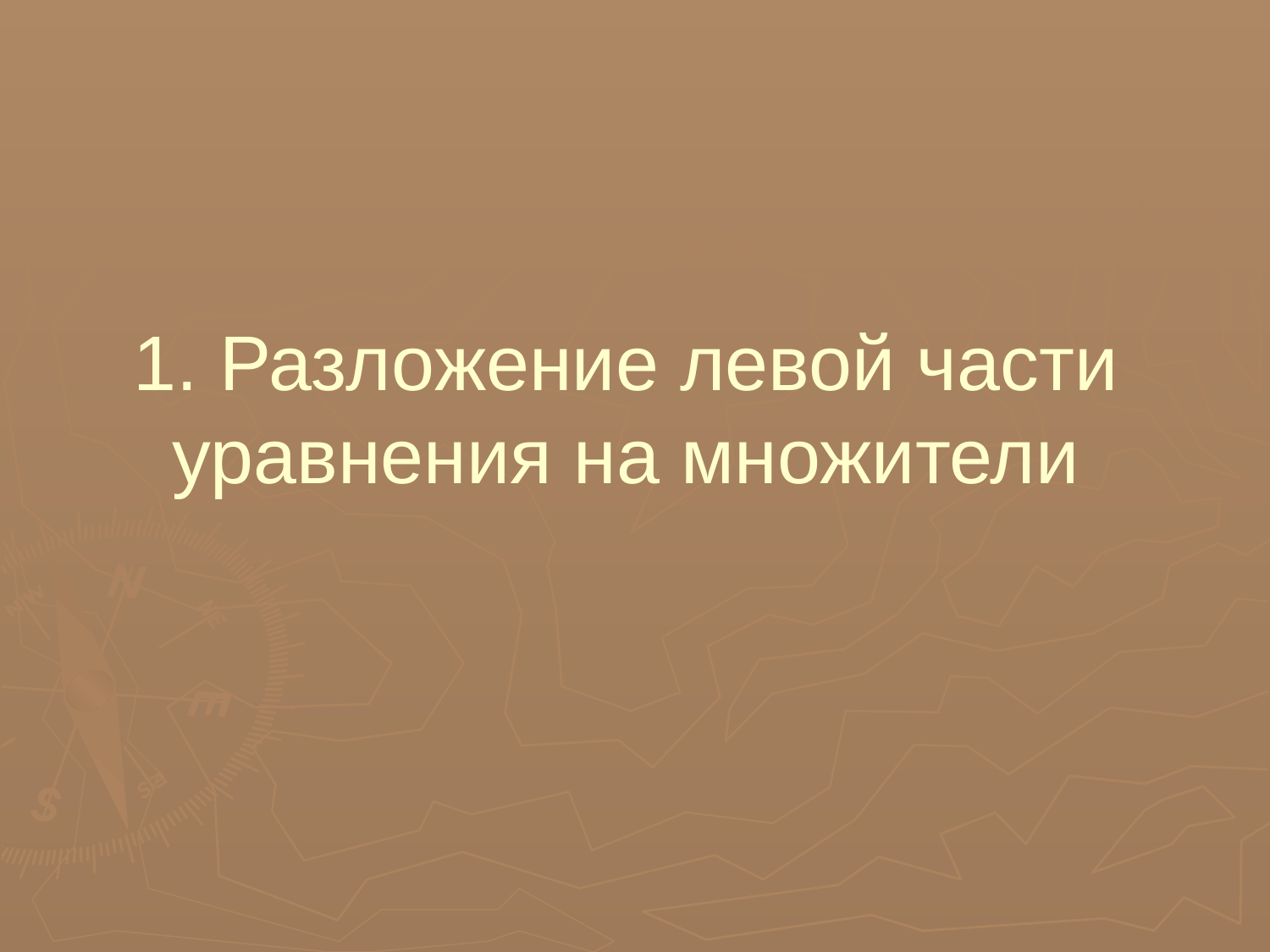

# 1. Разложение левой части уравнения на множители